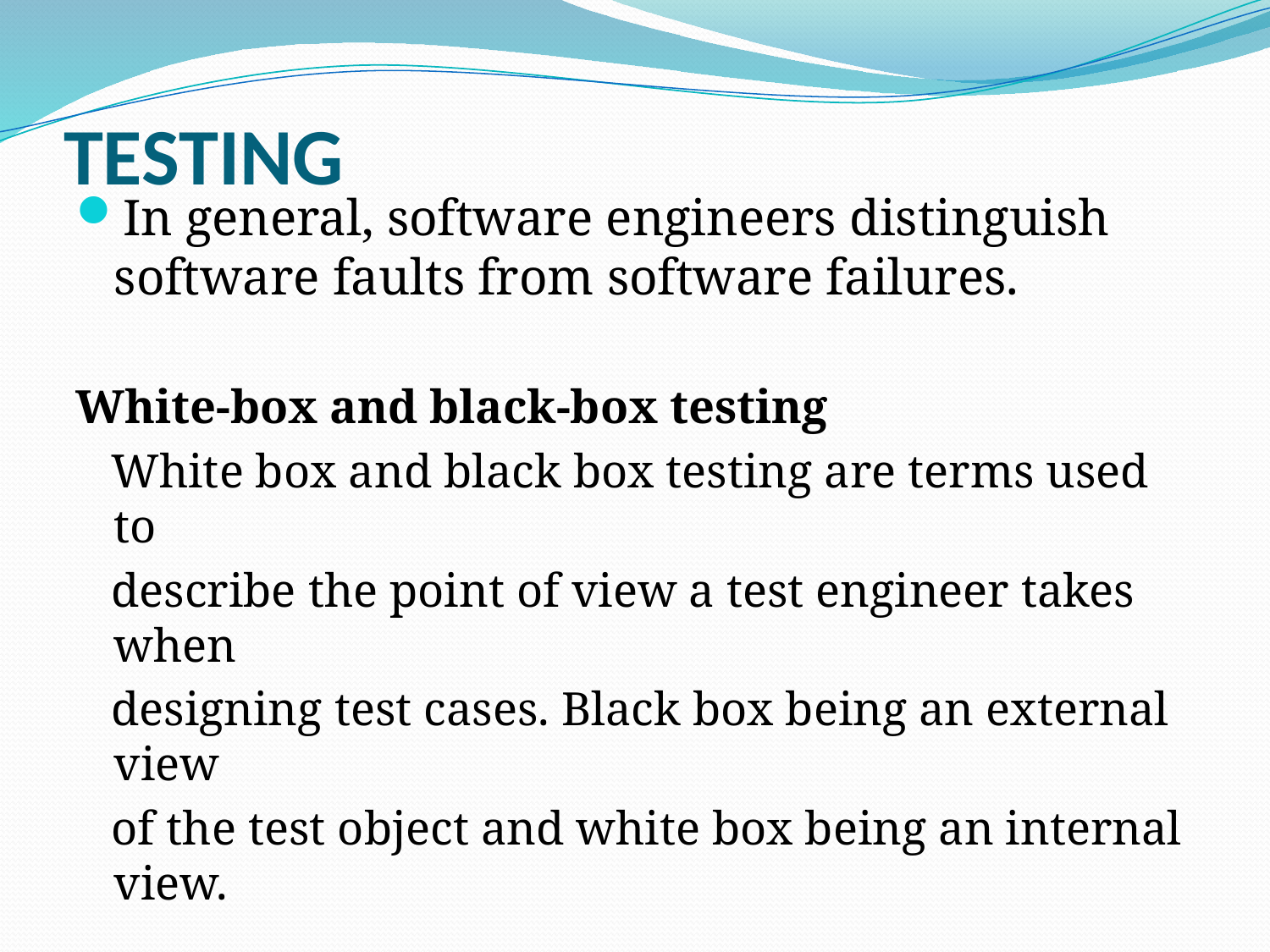

# TESTING
In general, software engineers distinguish software faults from software failures.

White-box and black-box testing
   White box and black box testing are terms used to
   describe the point of view a test engineer takes when
   designing test cases. Black box being an external view
   of the test object and white box being an internal view.